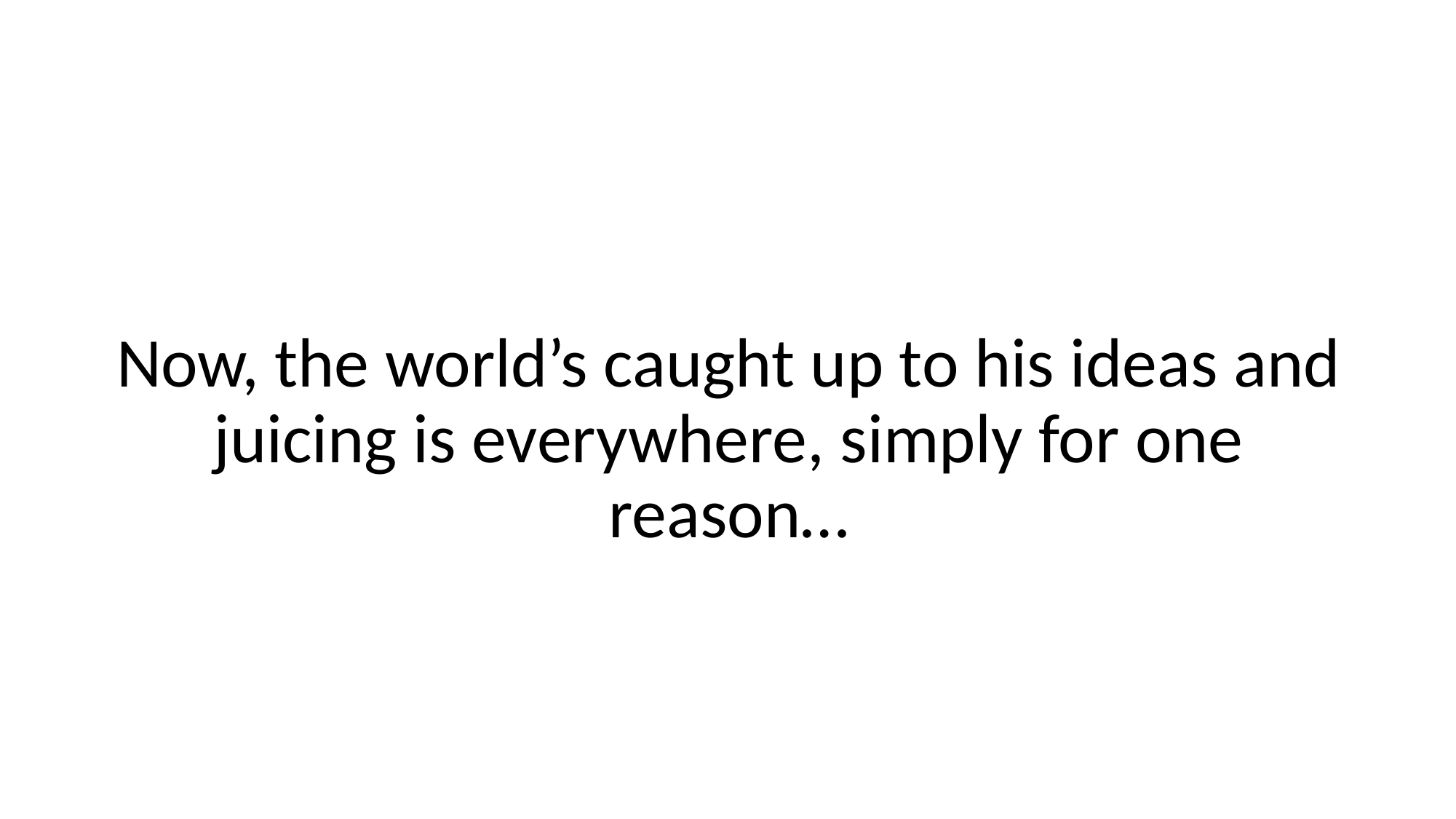

Now, the world’s caught up to his ideas and juicing is everywhere, simply for one reason…